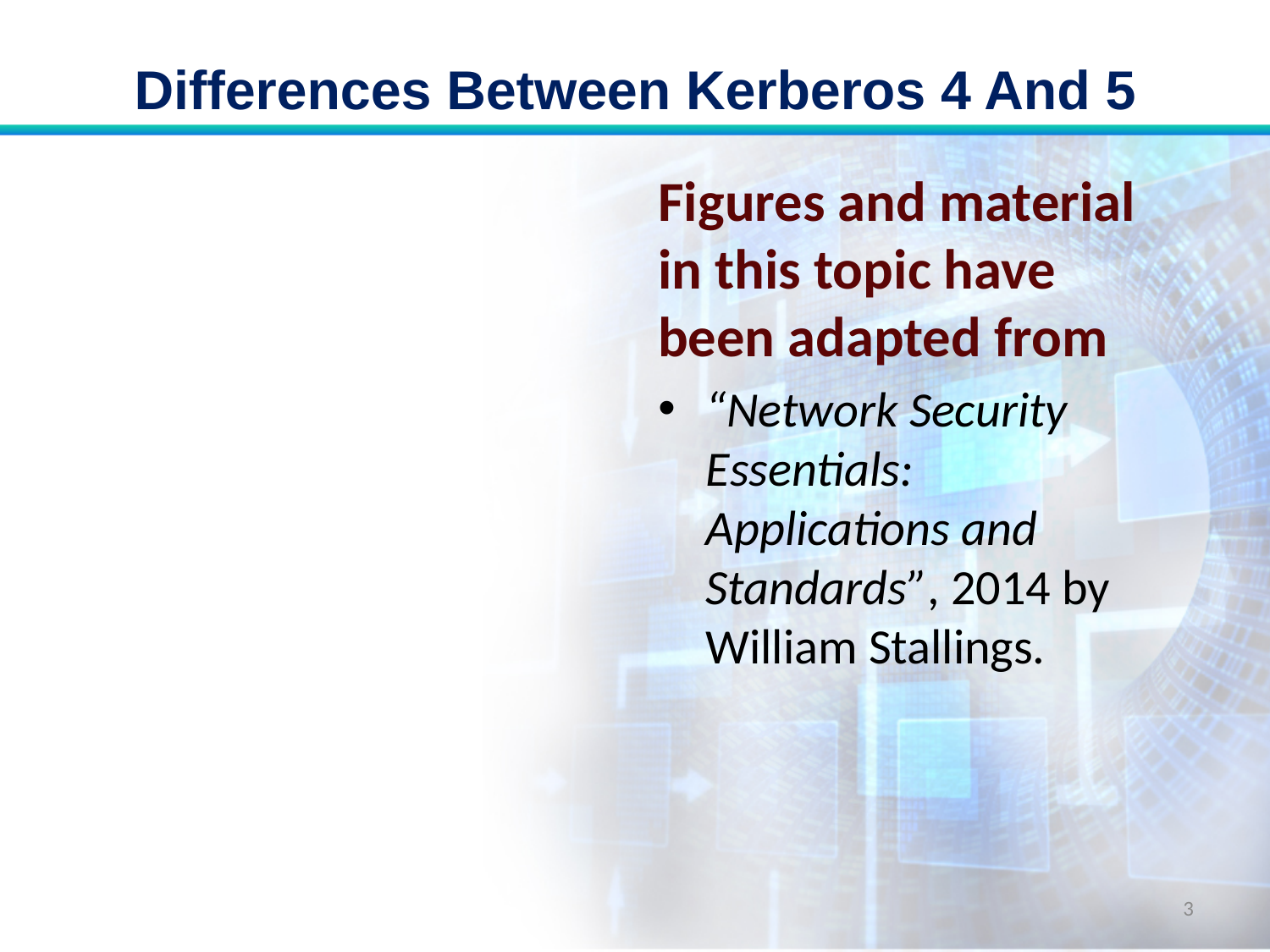

# Differences Between Kerberos 4 And 5
Figures and material in this topic have been adapted from
“Network Security Essentials: Applications and Standards”, 2014 by William Stallings.

3